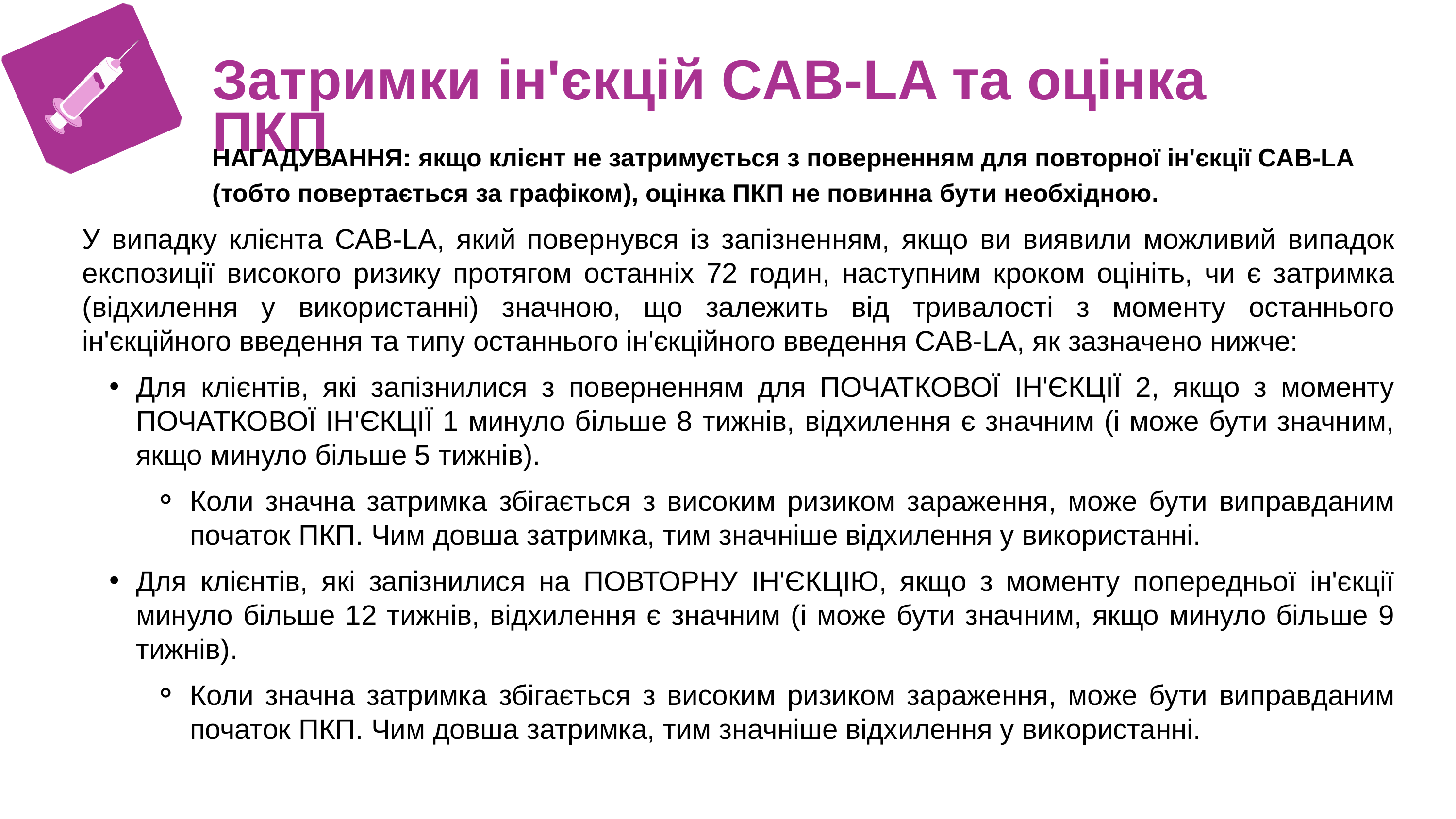

C
Затримки ін'єкцій CAB-LA та оцінка ПКП
НАГАДУВАННЯ: якщо клієнт не затримується з поверненням для повторної ін'єкції CAB-LA (тобто повертається за графіком), оцінка ПКП не повинна бути необхідною.
У випадку клієнта CAB-LA, який повернувся із запізненням, якщо ви виявили можливий випадок експозиції високого ризику протягом останніх 72 годин, наступним кроком оцініть, чи є затримка (відхилення у використанні) значною, що залежить від тривалості з моменту останнього ін'єкційного введення та типу останнього ін'єкційного введення CAB-LA, як зазначено нижче:
Для клієнтів, які запізнилися з поверненням для ПОЧАТКОВОЇ ІН'ЄКЦІЇ 2, якщо з моменту ПОЧАТКОВОЇ ІН'ЄКЦІЇ 1 минуло більше 8 тижнів, відхилення є значним (і може бути значним, якщо минуло більше 5 тижнів).
Коли значна затримка збігається з високим ризиком зараження, може бути виправданим початок ПКП. Чим довша затримка, тим значніше відхилення у використанні.
Для клієнтів, які запізнилися на ПОВТОРНУ ІН'ЄКЦІЮ, якщо з моменту попередньої ін'єкції минуло більше 12 тижнів, відхилення є значним (і може бути значним, якщо минуло більше 9 тижнів).
Коли значна затримка збігається з високим ризиком зараження, може бути виправданим початок ПКП. Чим довша затримка, тим значніше відхилення у використанні.